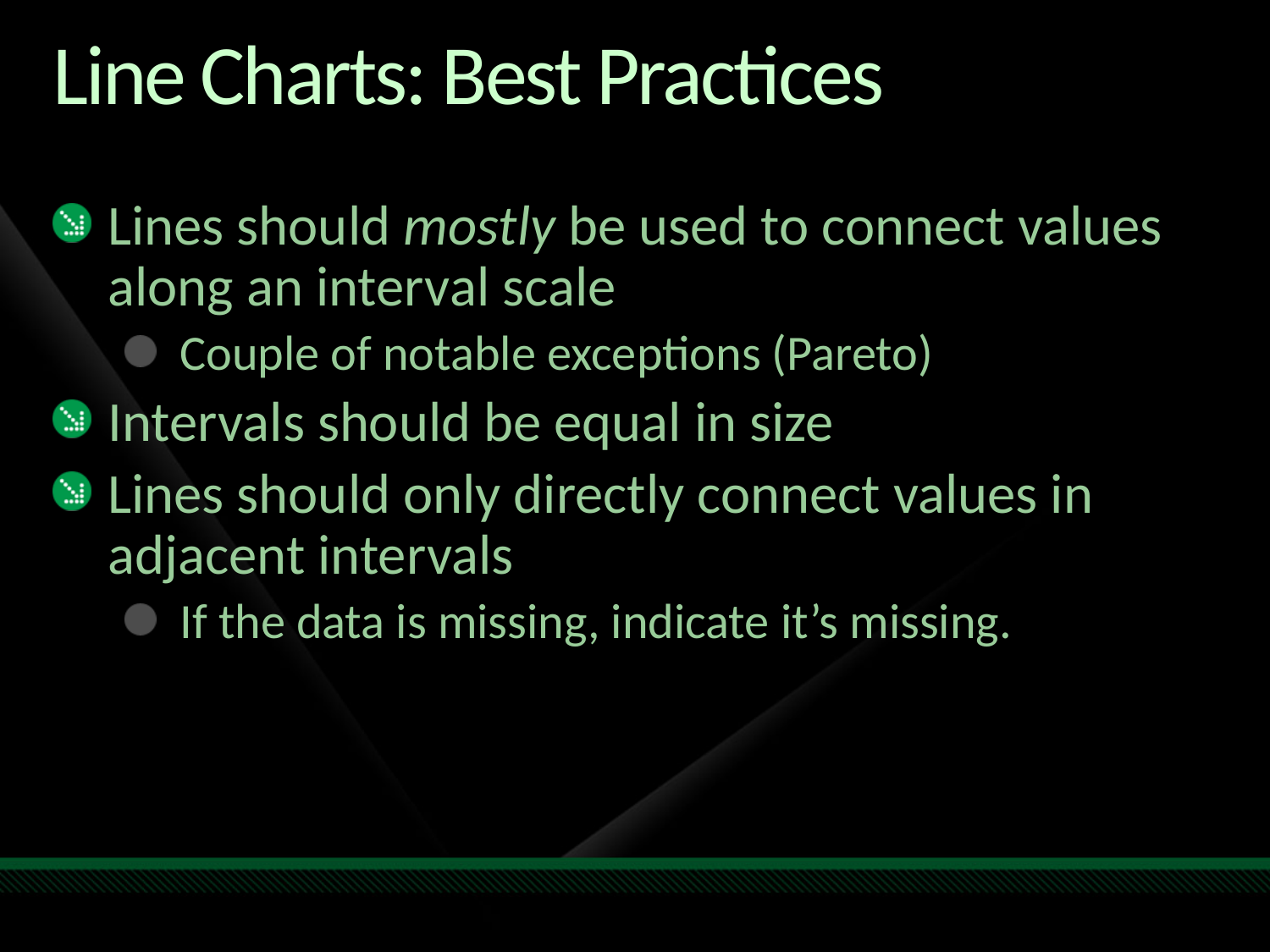

# Line Charts: Best Practices
Lines should mostly be used to connect values along an interval scale
Couple of notable exceptions (Pareto)
Intervals should be equal in size
Lines should only directly connect values in adjacent intervals
If the data is missing, indicate it’s missing.